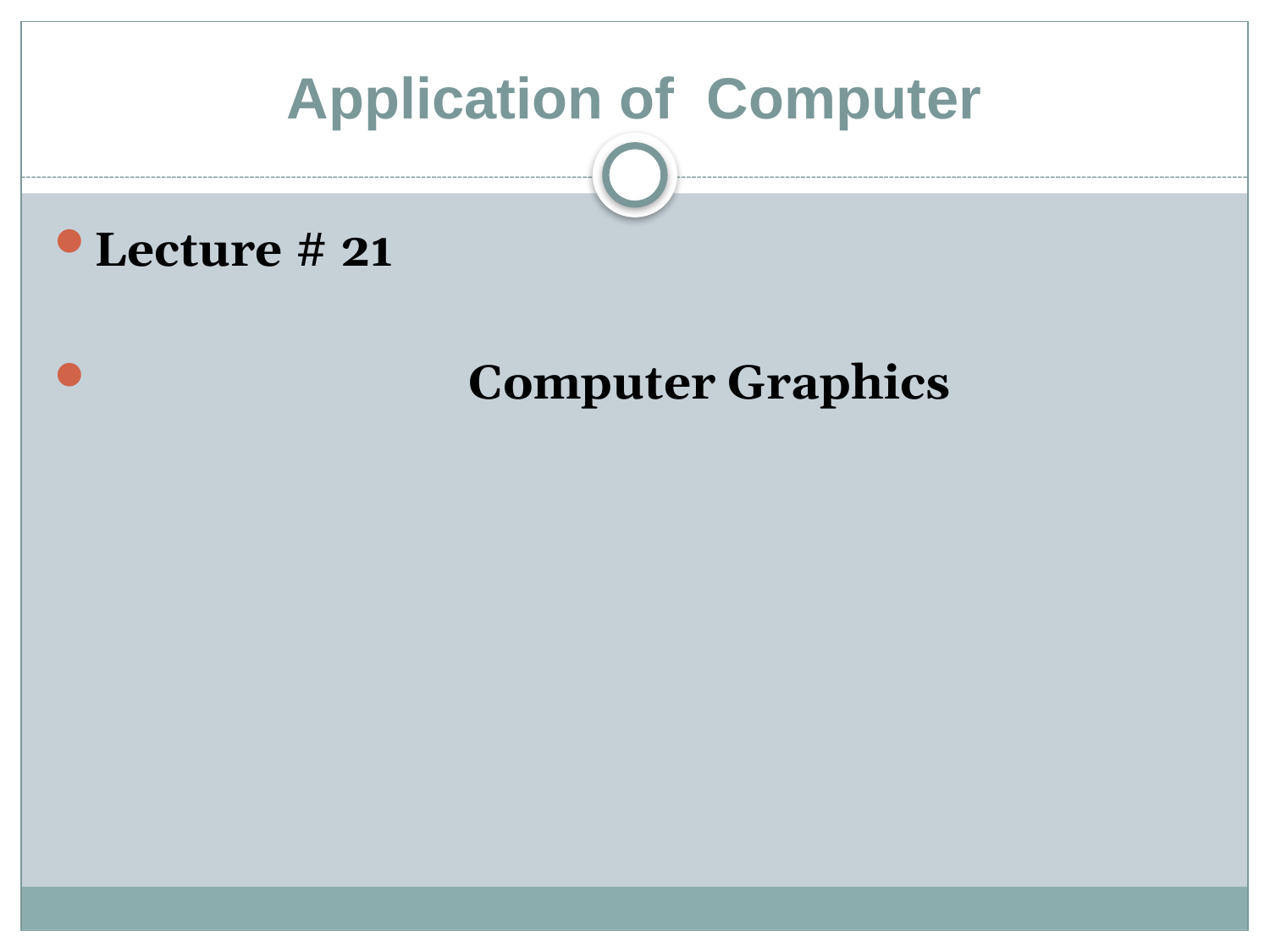

# Application of  Computer
Lecture # 21

                               Computer Graphics